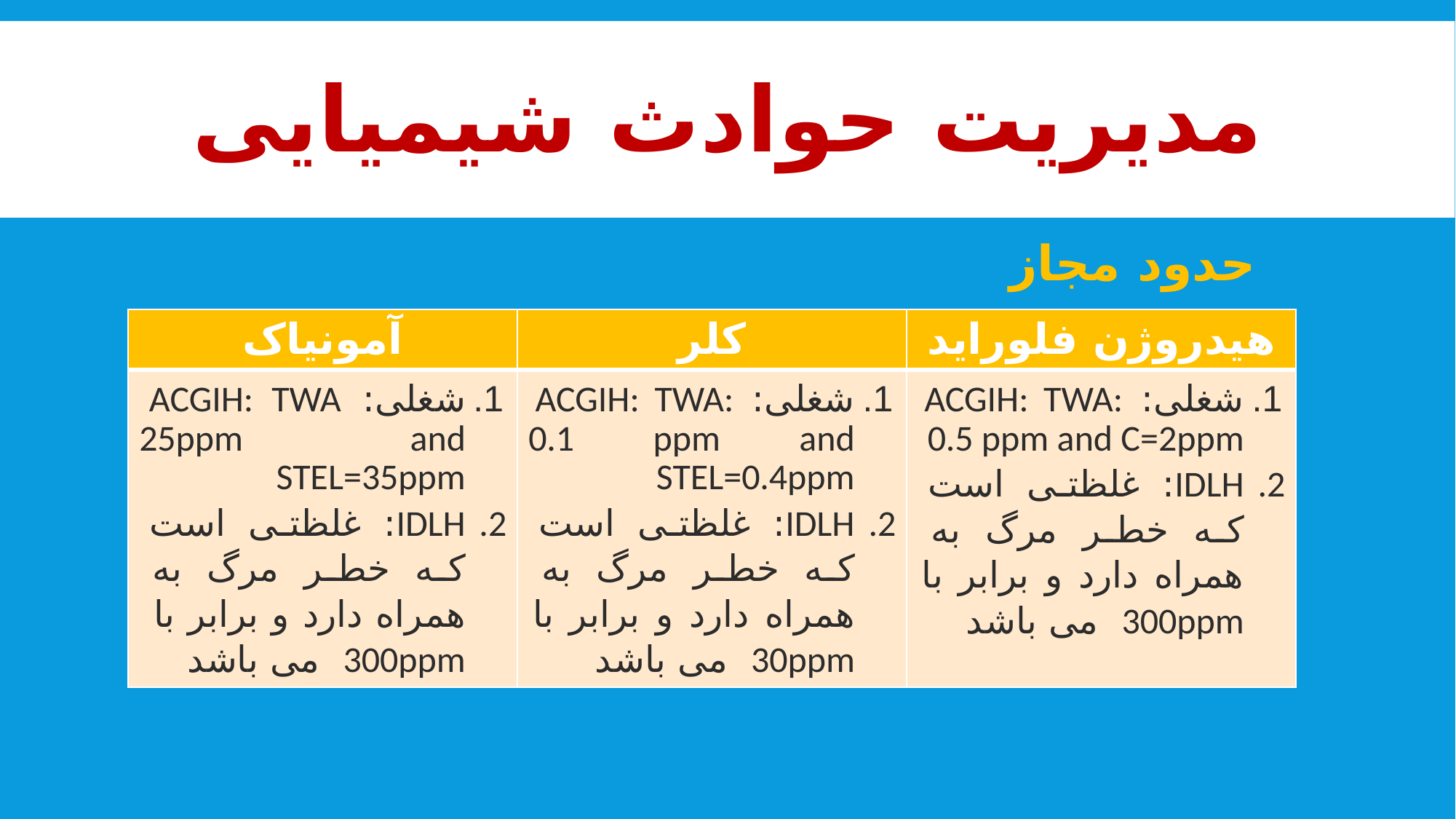

# مدیریت حوادث شیمیایی
حدود مجاز
| آمونیاک | کلر | هیدروژن فلوراید |
| --- | --- | --- |
| شغلی: ACGIH: TWA 25ppm and STEL=35ppm IDLH: غلظتی است که خطر مرگ به همراه دارد و برابر با 300ppm می باشد | شغلی: ACGIH: TWA: 0.1 ppm and STEL=0.4ppm IDLH: غلظتی است که خطر مرگ به همراه دارد و برابر با 30ppm می باشد | شغلی: ACGIH: TWA: 0.5 ppm and C=2ppm IDLH: غلظتی است که خطر مرگ به همراه دارد و برابر با 300ppm می باشد |